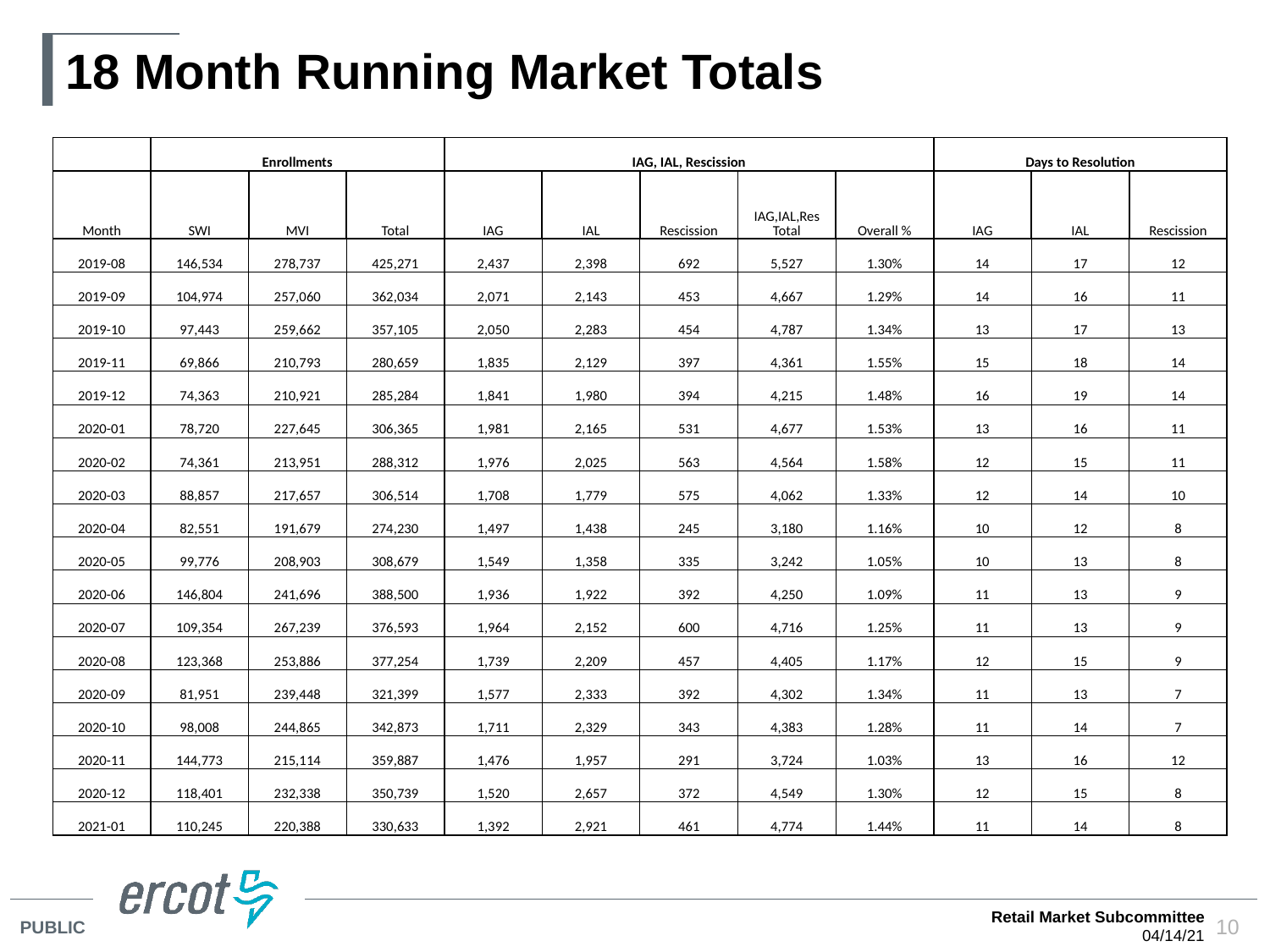

# 18 Month Running Market Totals
|  | Enrollments |  |  | IAG, IAL, Rescission |  |  |  |  | Days to Resolution |  |  |
| --- | --- | --- | --- | --- | --- | --- | --- | --- | --- | --- | --- |
| Month | SWI | MVI | Total | IAG | IAL | Rescission | IAG,IAL,Res Total | Overall % | IAG | IAL | Rescission |
| 2019-08 | 146,534 | 278,737 | 425,271 | 2,437 | 2,398 | 692 | 5,527 | 1.30% | 14 | 17 | 12 |
| 2019-09 | 104,974 | 257,060 | 362,034 | 2,071 | 2,143 | 453 | 4,667 | 1.29% | 14 | 16 | 11 |
| 2019-10 | 97,443 | 259,662 | 357,105 | 2,050 | 2,283 | 454 | 4,787 | 1.34% | 13 | 17 | 13 |
| 2019-11 | 69,866 | 210,793 | 280,659 | 1,835 | 2,129 | 397 | 4,361 | 1.55% | 15 | 18 | 14 |
| 2019-12 | 74,363 | 210,921 | 285,284 | 1,841 | 1,980 | 394 | 4,215 | 1.48% | 16 | 19 | 14 |
| 2020-01 | 78,720 | 227,645 | 306,365 | 1,981 | 2,165 | 531 | 4,677 | 1.53% | 13 | 16 | 11 |
| 2020-02 | 74,361 | 213,951 | 288,312 | 1,976 | 2,025 | 563 | 4,564 | 1.58% | 12 | 15 | 11 |
| 2020-03 | 88,857 | 217,657 | 306,514 | 1,708 | 1,779 | 575 | 4,062 | 1.33% | 12 | 14 | 10 |
| 2020-04 | 82,551 | 191,679 | 274,230 | 1,497 | 1,438 | 245 | 3,180 | 1.16% | 10 | 12 | 8 |
| 2020-05 | 99,776 | 208,903 | 308,679 | 1,549 | 1,358 | 335 | 3,242 | 1.05% | 10 | 13 | 8 |
| 2020-06 | 146,804 | 241,696 | 388,500 | 1,936 | 1,922 | 392 | 4,250 | 1.09% | 11 | 13 | 9 |
| 2020-07 | 109,354 | 267,239 | 376,593 | 1,964 | 2,152 | 600 | 4,716 | 1.25% | 11 | 13 | 9 |
| 2020-08 | 123,368 | 253,886 | 377,254 | 1,739 | 2,209 | 457 | 4,405 | 1.17% | 12 | 15 | 9 |
| 2020-09 | 81,951 | 239,448 | 321,399 | 1,577 | 2,333 | 392 | 4,302 | 1.34% | 11 | 13 | 7 |
| 2020-10 | 98,008 | 244,865 | 342,873 | 1,711 | 2,329 | 343 | 4,383 | 1.28% | 11 | 14 | 7 |
| 2020-11 | 144,773 | 215,114 | 359,887 | 1,476 | 1,957 | 291 | 3,724 | 1.03% | 13 | 16 | 12 |
| 2020-12 | 118,401 | 232,338 | 350,739 | 1,520 | 2,657 | 372 | 4,549 | 1.30% | 12 | 15 | 8 |
| 2021-01 | 110,245 | 220,388 | 330,633 | 1,392 | 2,921 | 461 | 4,774 | 1.44% | 11 | 14 | 8 |
Retail Market Subcommittee
04/14/21
10